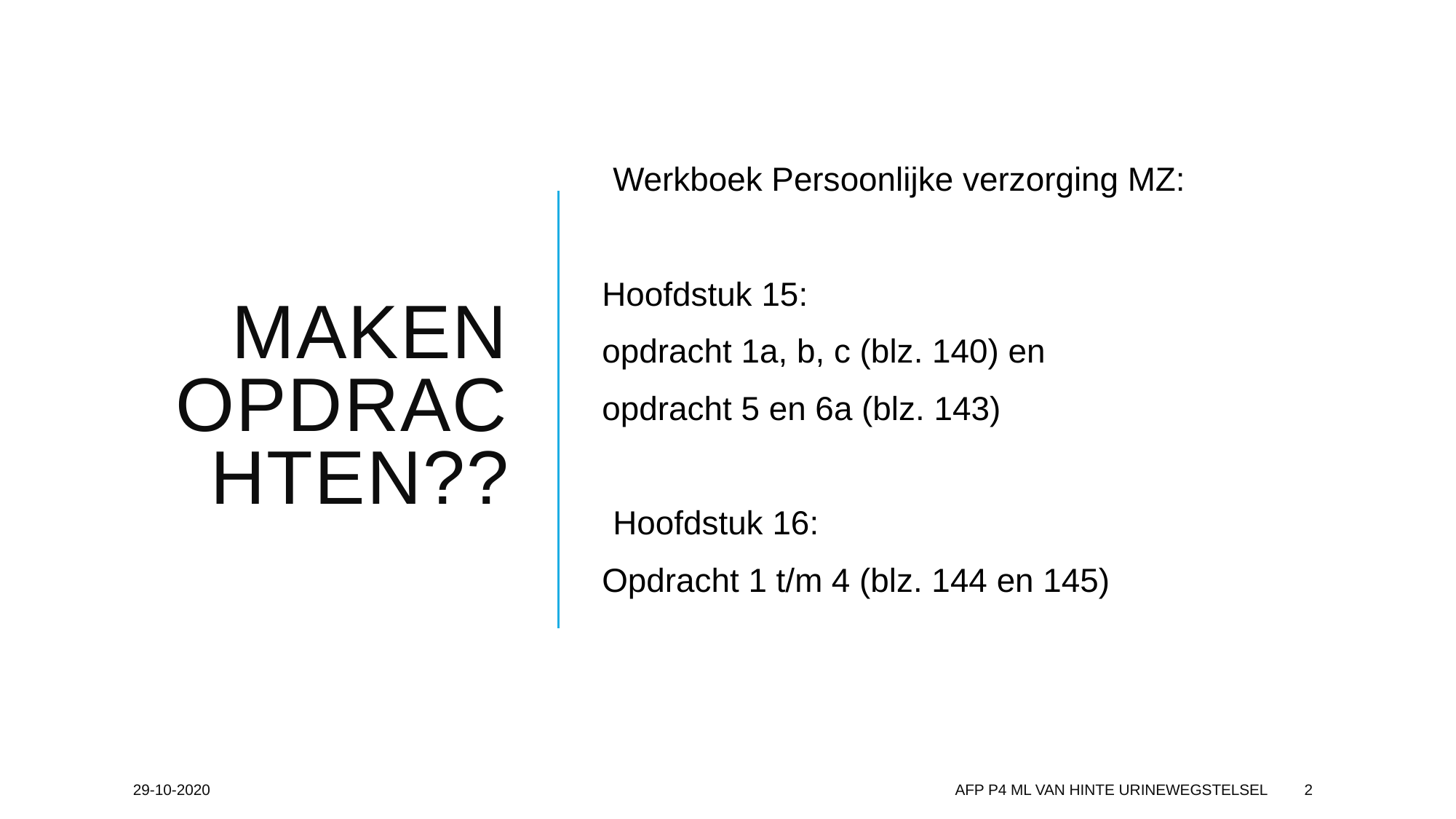

# Maken opdrachten??
Werkboek Persoonlijke verzorging MZ:

Hoofdstuk 15:
opdracht 1a, b, c (blz. 140) en
opdracht 5 en 6a (blz. 143)

Hoofdstuk 16:
Opdracht 1 t/m 4 (blz. 144 en 145)

29-10-2020
AFP P4 ML van Hinte Urinewegstelsel
2